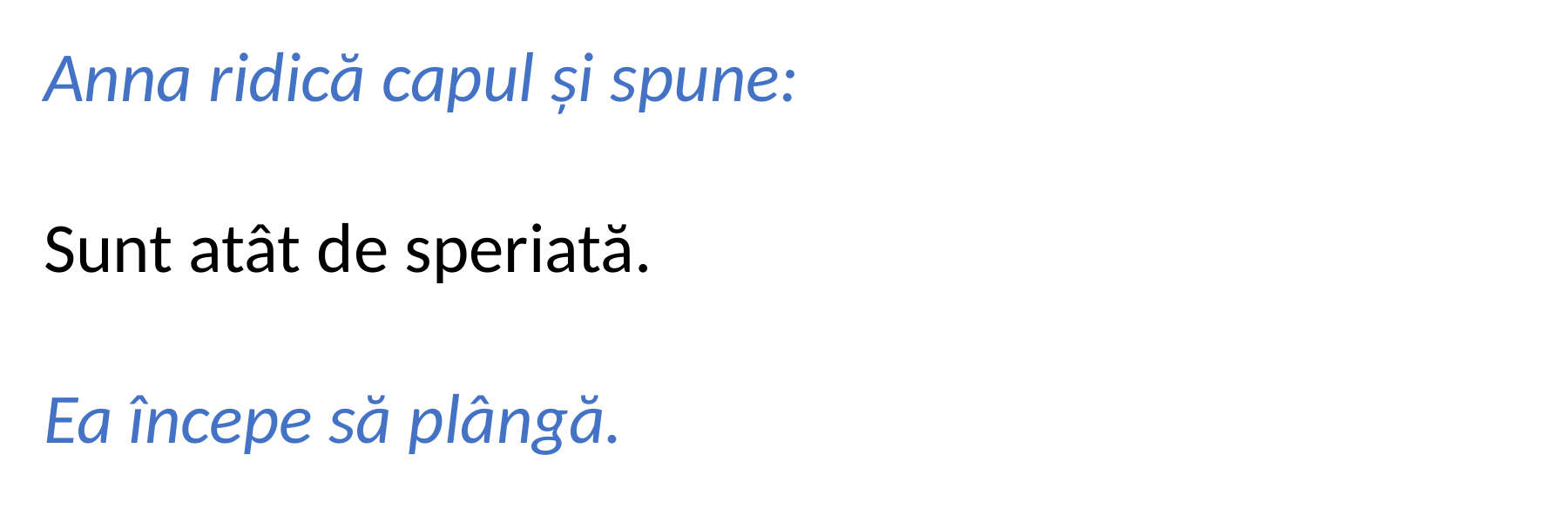

Anna ridică capul și spune:

Sunt atât de speriată.

Ea începe să plângă.